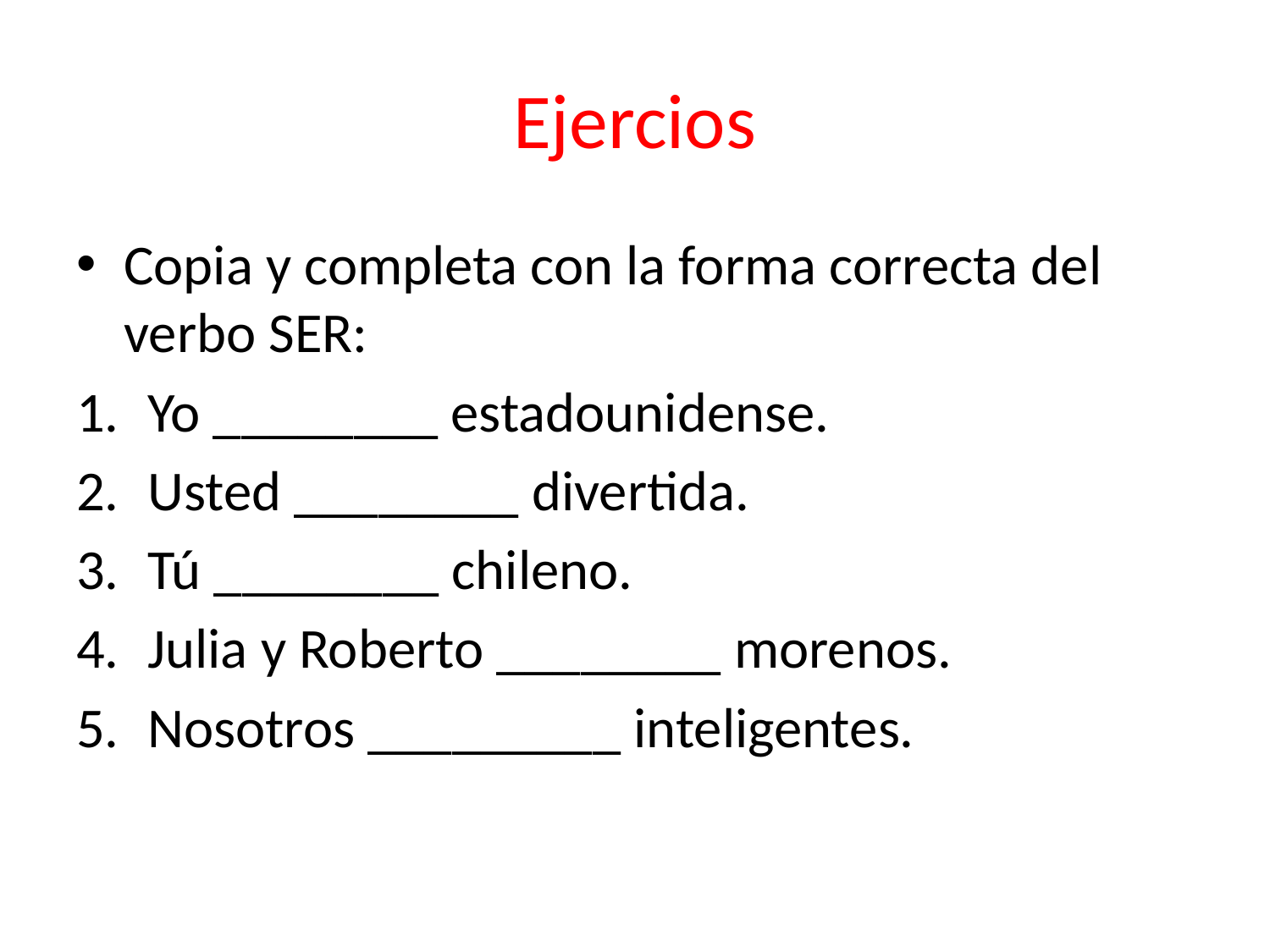

# Ejercios
Copia y completa con la forma correcta del verbo SER:
Yo ________ estadounidense.
Usted ________ divertida.
Tú ________ chileno.
Julia y Roberto ________ morenos.
Nosotros _________ inteligentes.